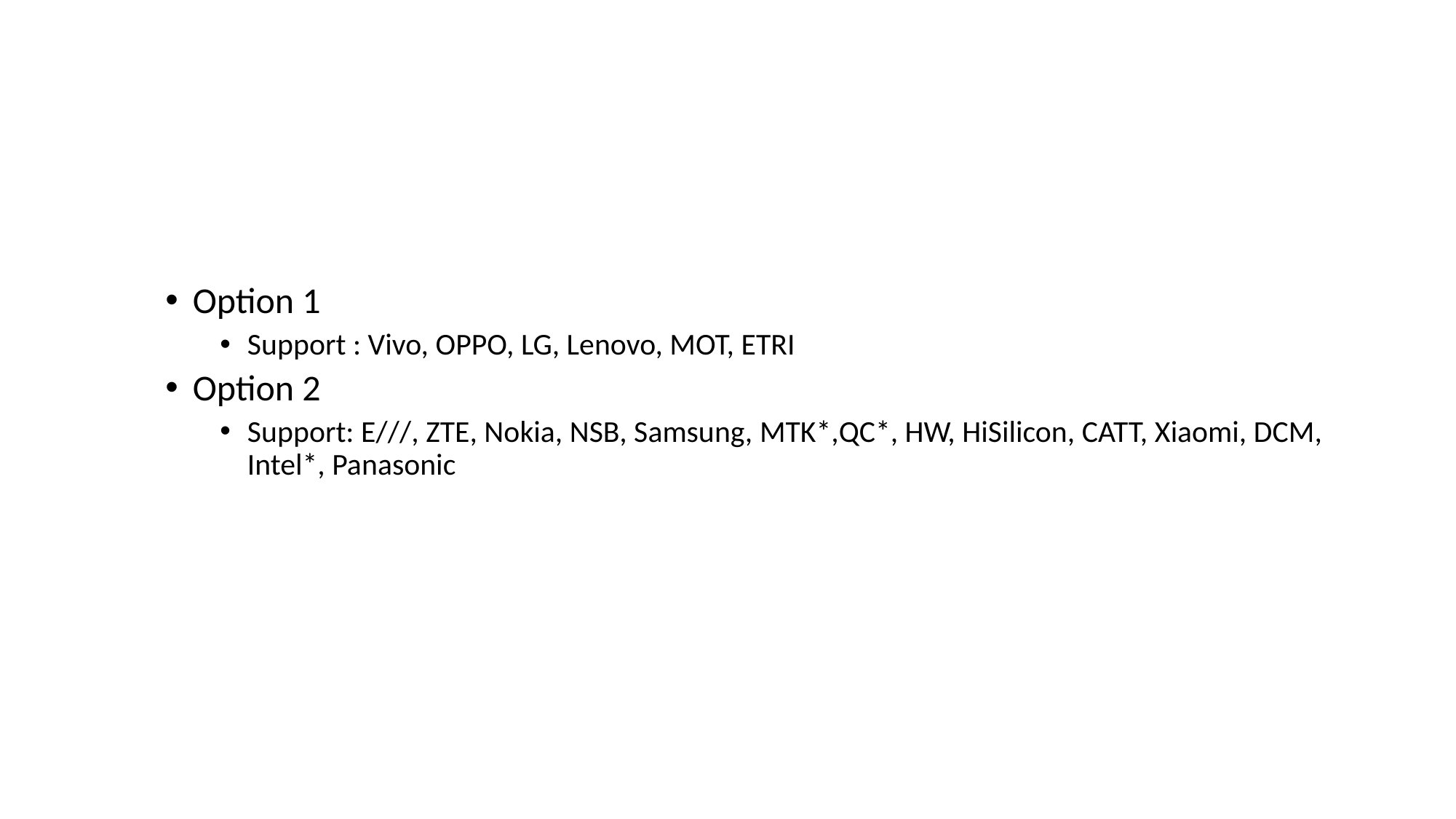

#

Option 1
Support : Vivo, OPPO, LG, Lenovo, MOT, ETRI
Option 2
Support: E///, ZTE, Nokia, NSB, Samsung, MTK*,QC*, HW, HiSilicon, CATT, Xiaomi, DCM, Intel*, Panasonic